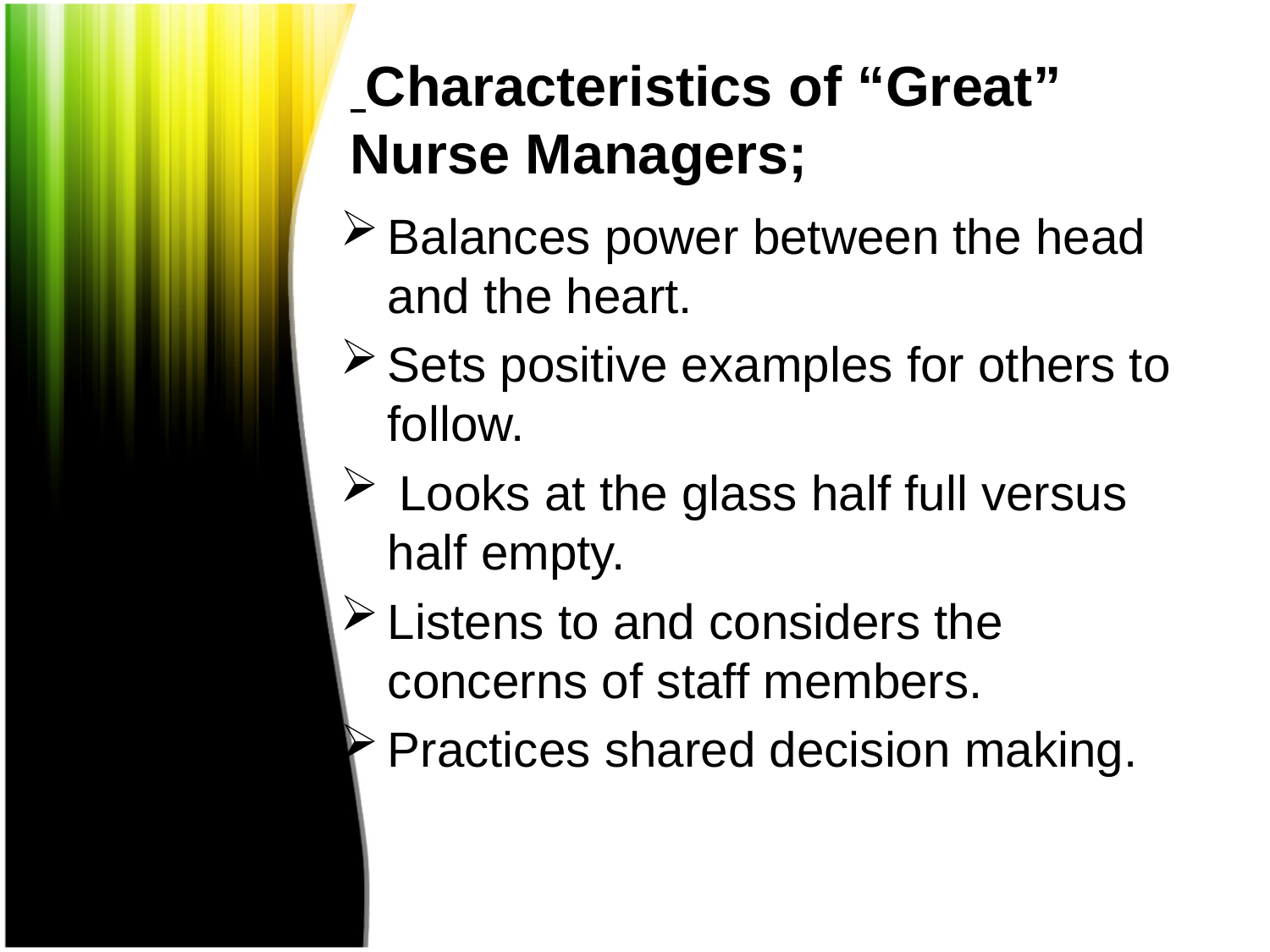

# Characteristics of “Great” Nurse Managers;
Balances power between the head and the heart.
Sets positive examples for others to follow.
 Looks at the glass half full versus half empty.
Listens to and considers the concerns of staff members.
Practices shared decision making.